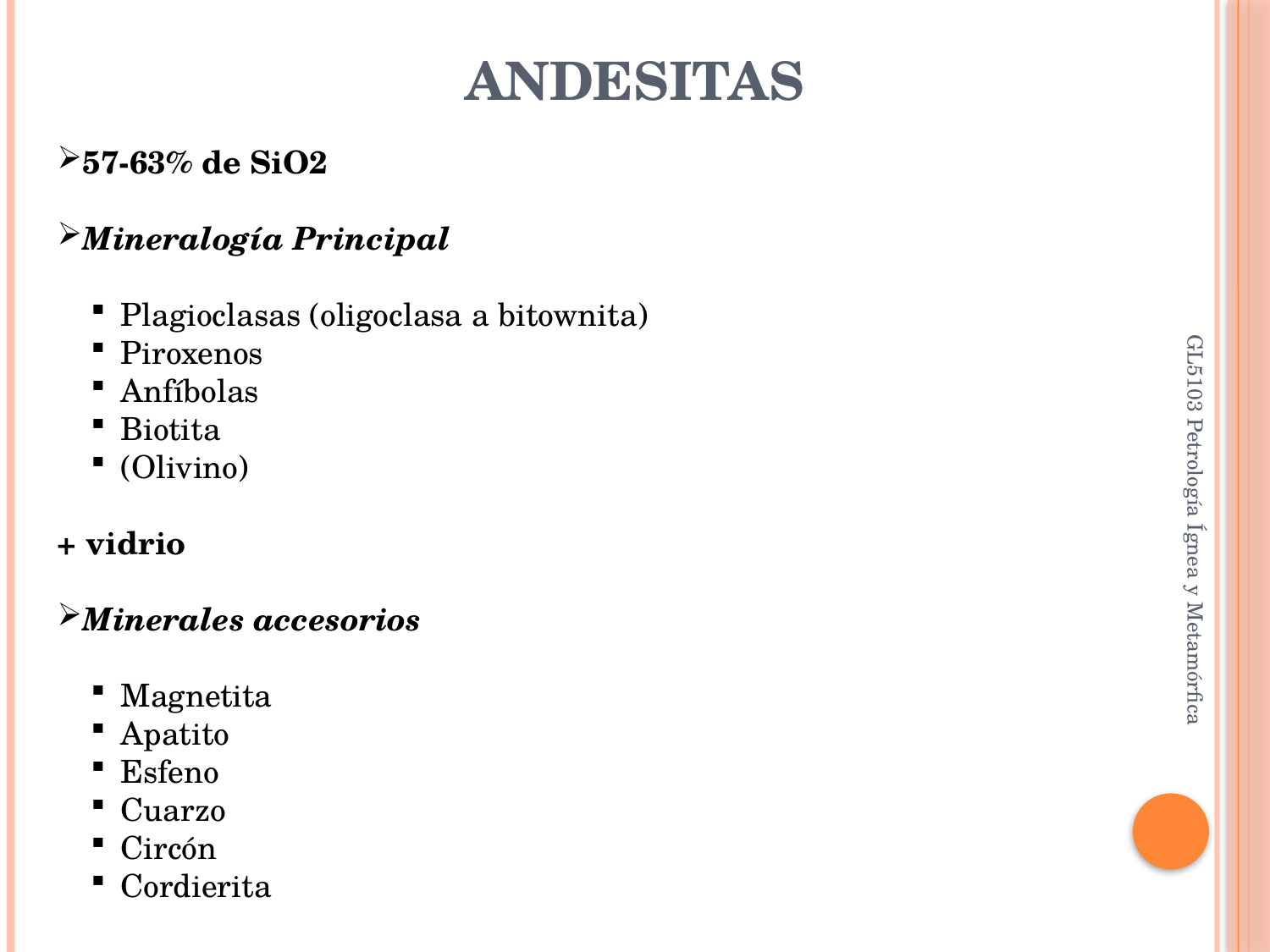

# ANDESITAS
57-63% de SiO2

Mineralogía Principal

Plagioclasas (oligoclasa a bitownita)
Piroxenos
Anfíbolas
Biotita
(Olivino)

+ vidrio

Minerales accesorios

Magnetita
Apatito
Esfeno
Cuarzo
Circón
Cordierita

GL5103 Petrología Ígnea y Metamórfica